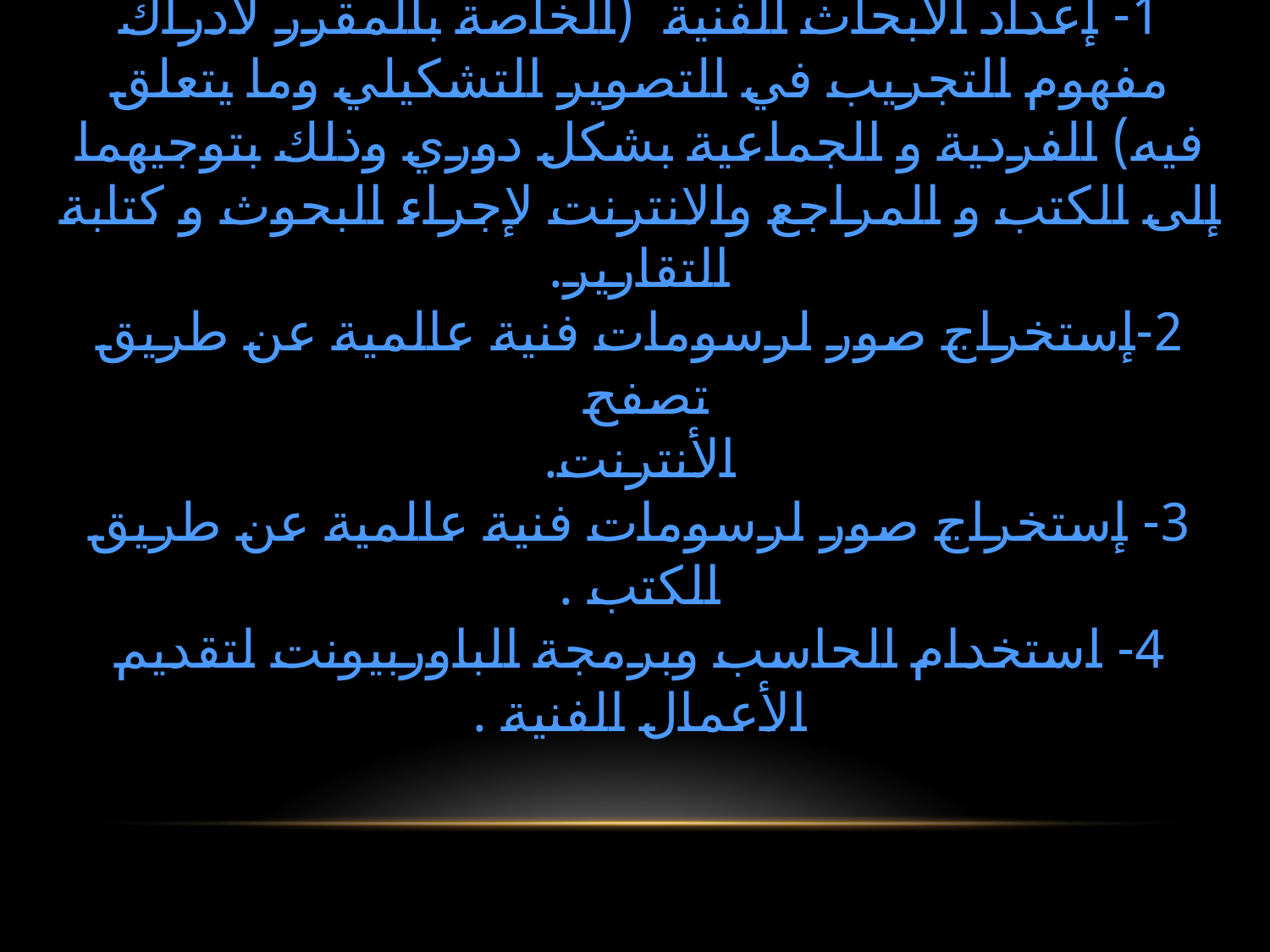

# الأنشطة التعليمية من قبل المعلم والطلاب 1- إعداد الابحاث الفنية  (الخاصة بالمقرر لادراك مفهوم التجريب في التصوير التشكيلي وما يتعلق فيه) الفردية و الجماعية بشكل دوري وذلك بتوجيهما إلى الكتب و المراجع والانترنت لإجراء البحوث و كتابة التقارير. 2-إستخراج صور لرسومات فنية عالمية عن طريق تصفح الأنترنت. 3- إستخراج صور لرسومات فنية عالمية عن طريق الكتب . 4- استخدام الحاسب وبرمجة الباوربيونت لتقديم الأعمال الفنية .